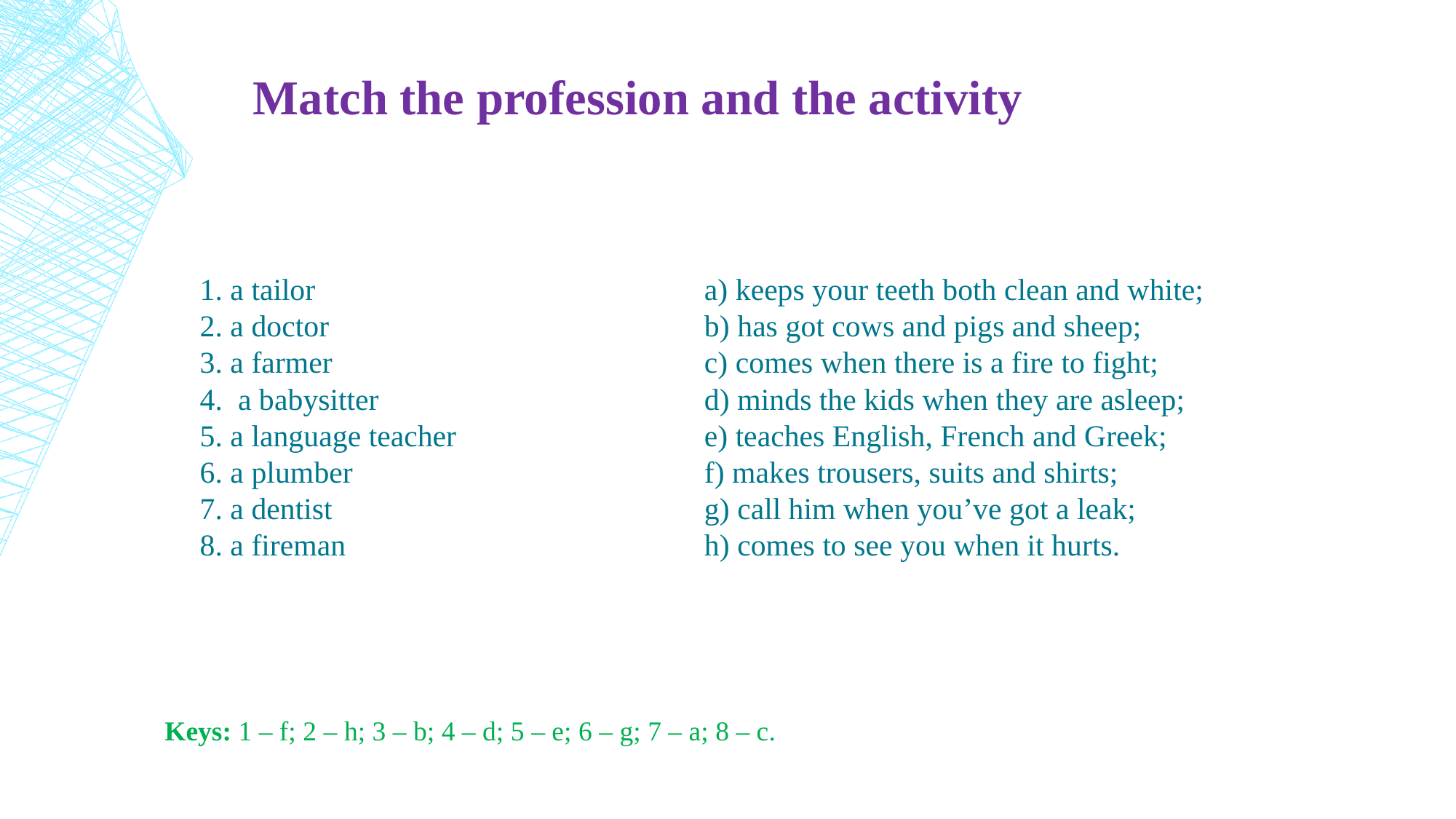

Match the profession and the activity
# 1. a tailor 2. a doctor 3. a farmer 4.  a babysitter 5. a language teacher 6. a plumber 7. a dentist 8. a fireman a) keeps your teeth both clean and white; b) has got cows and pigs and sheep; c) comes when there is a fire to fight; d) minds the kids when they are asleep; e) teaches English, French and Greek; f) makes trousers, suits and shirts; g) call him when you’ve got a leak; h) comes to see you when it hurts.
Keys: 1 ‒ f; 2 ‒ h; 3 ‒ b; 4 ‒ d; 5 ‒ e; 6 ‒ g; 7 ‒ a; 8 ‒ c.